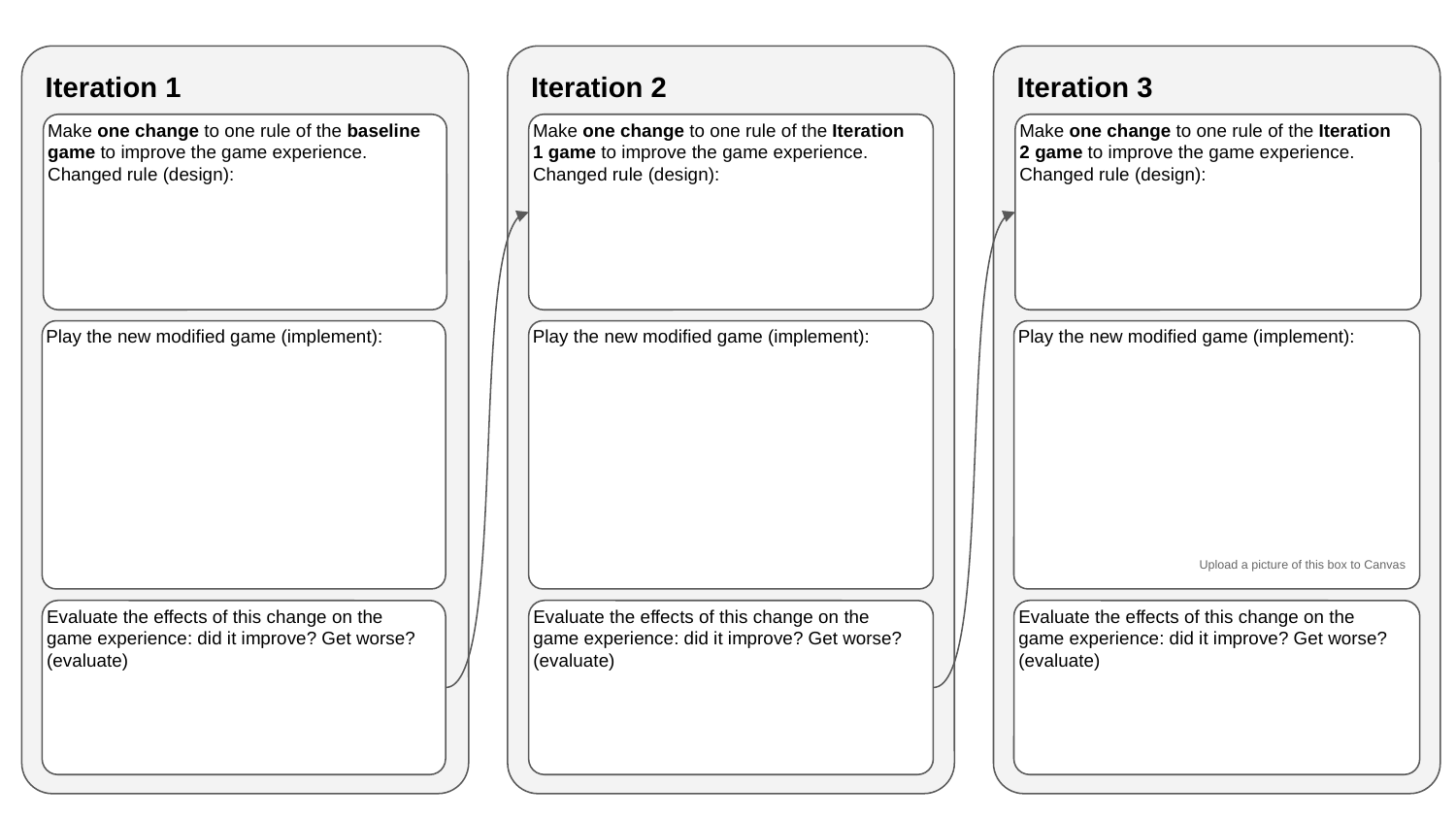

Iteration 1
Iteration 2
Iteration 3
Make one change to one rule of the baseline game to improve the game experience.
Changed rule (design):
Make one change to one rule of the Iteration 1 game to improve the game experience.
Changed rule (design):
Make one change to one rule of the Iteration 2 game to improve the game experience.
Changed rule (design):
Play the new modified game (implement):
Play the new modified game (implement):
Play the new modified game (implement):
Upload a picture of this box to Canvas
Evaluate the effects of this change on the game experience: did it improve? Get worse? (evaluate)
Evaluate the effects of this change on the game experience: did it improve? Get worse? (evaluate)
Evaluate the effects of this change on the game experience: did it improve? Get worse? (evaluate)